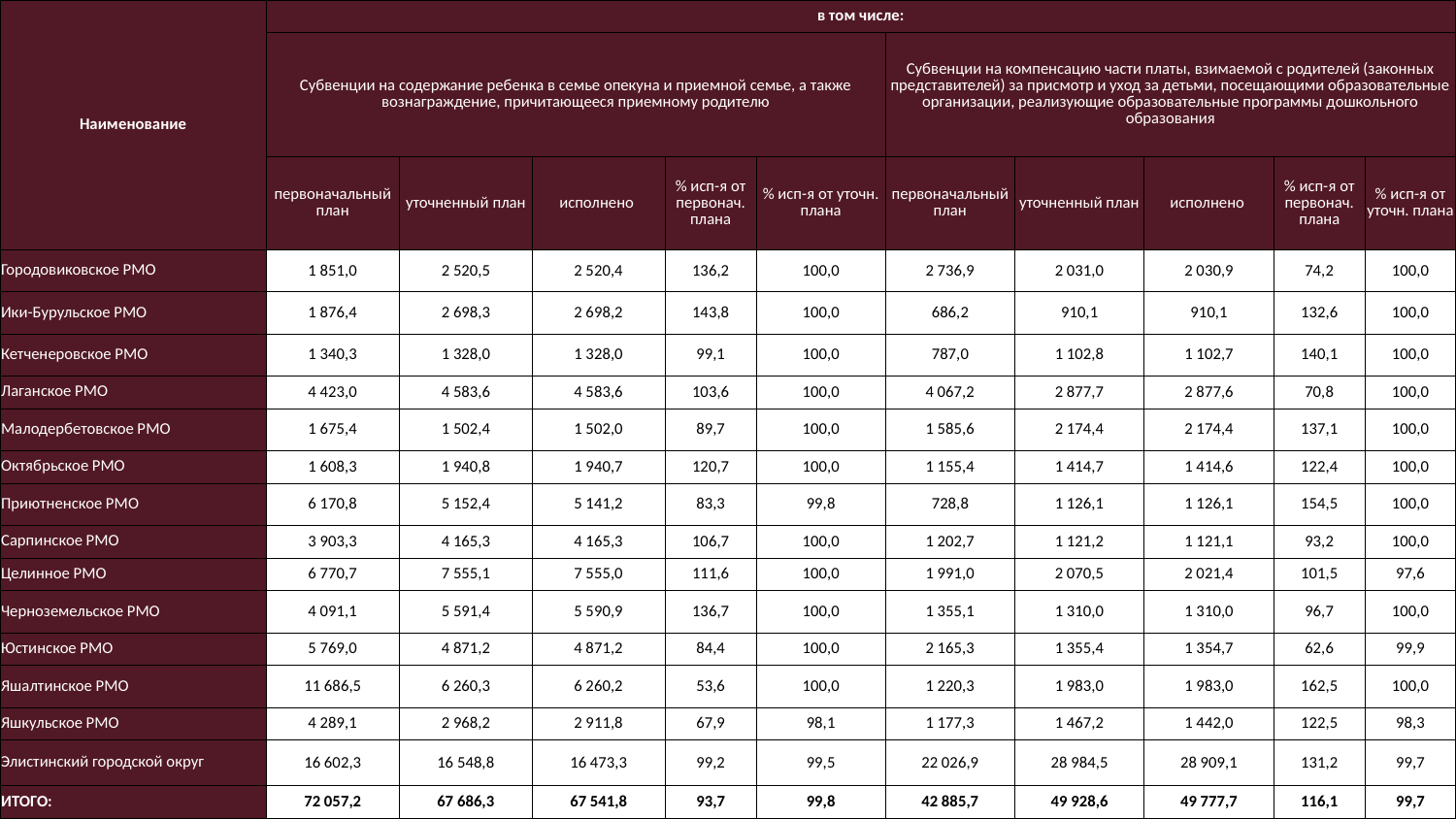

| Наименование | в том числе: |  |  |  |  |  |  |  |  |  |
| --- | --- | --- | --- | --- | --- | --- | --- | --- | --- | --- |
|  | Субвенции на содержание ребенка в семье опекуна и приемной семье, а также вознаграждение, причитающееся приемному родителю |  |  |  |  | Субвенции на компенсацию части платы, взимаемой с родителей (законных представителей) за присмотр и уход за детьми, посещающими образовательные организации, реализующие образовательные программы дошкольного образования |  |  |  |  |
|  | первоначальный план | уточненный план | исполнено | % исп-я от первонач. плана | % исп-я от уточн. плана | первоначальный план | уточненный план | исполнено | % исп-я от первонач. плана | % исп-я от уточн. плана |
| Городовиковское РМО | 1 851,0 | 2 520,5 | 2 520,4 | 136,2 | 100,0 | 2 736,9 | 2 031,0 | 2 030,9 | 74,2 | 100,0 |
| Ики-Бурульское РМО | 1 876,4 | 2 698,3 | 2 698,2 | 143,8 | 100,0 | 686,2 | 910,1 | 910,1 | 132,6 | 100,0 |
| Кетченеровское РМО | 1 340,3 | 1 328,0 | 1 328,0 | 99,1 | 100,0 | 787,0 | 1 102,8 | 1 102,7 | 140,1 | 100,0 |
| Лаганское РМО | 4 423,0 | 4 583,6 | 4 583,6 | 103,6 | 100,0 | 4 067,2 | 2 877,7 | 2 877,6 | 70,8 | 100,0 |
| Малодербетовское РМО | 1 675,4 | 1 502,4 | 1 502,0 | 89,7 | 100,0 | 1 585,6 | 2 174,4 | 2 174,4 | 137,1 | 100,0 |
| Октябрьское РМО | 1 608,3 | 1 940,8 | 1 940,7 | 120,7 | 100,0 | 1 155,4 | 1 414,7 | 1 414,6 | 122,4 | 100,0 |
| Приютненское РМО | 6 170,8 | 5 152,4 | 5 141,2 | 83,3 | 99,8 | 728,8 | 1 126,1 | 1 126,1 | 154,5 | 100,0 |
| Сарпинское РМО | 3 903,3 | 4 165,3 | 4 165,3 | 106,7 | 100,0 | 1 202,7 | 1 121,2 | 1 121,1 | 93,2 | 100,0 |
| Целинное РМО | 6 770,7 | 7 555,1 | 7 555,0 | 111,6 | 100,0 | 1 991,0 | 2 070,5 | 2 021,4 | 101,5 | 97,6 |
| Черноземельское РМО | 4 091,1 | 5 591,4 | 5 590,9 | 136,7 | 100,0 | 1 355,1 | 1 310,0 | 1 310,0 | 96,7 | 100,0 |
| Юстинское РМО | 5 769,0 | 4 871,2 | 4 871,2 | 84,4 | 100,0 | 2 165,3 | 1 355,4 | 1 354,7 | 62,6 | 99,9 |
| Яшалтинское РМО | 11 686,5 | 6 260,3 | 6 260,2 | 53,6 | 100,0 | 1 220,3 | 1 983,0 | 1 983,0 | 162,5 | 100,0 |
| Яшкульское РМО | 4 289,1 | 2 968,2 | 2 911,8 | 67,9 | 98,1 | 1 177,3 | 1 467,2 | 1 442,0 | 122,5 | 98,3 |
| Элистинский городской округ | 16 602,3 | 16 548,8 | 16 473,3 | 99,2 | 99,5 | 22 026,9 | 28 984,5 | 28 909,1 | 131,2 | 99,7 |
| ИТОГО: | 72 057,2 | 67 686,3 | 67 541,8 | 93,7 | 99,8 | 42 885,7 | 49 928,6 | 49 777,7 | 116,1 | 99,7 |
42